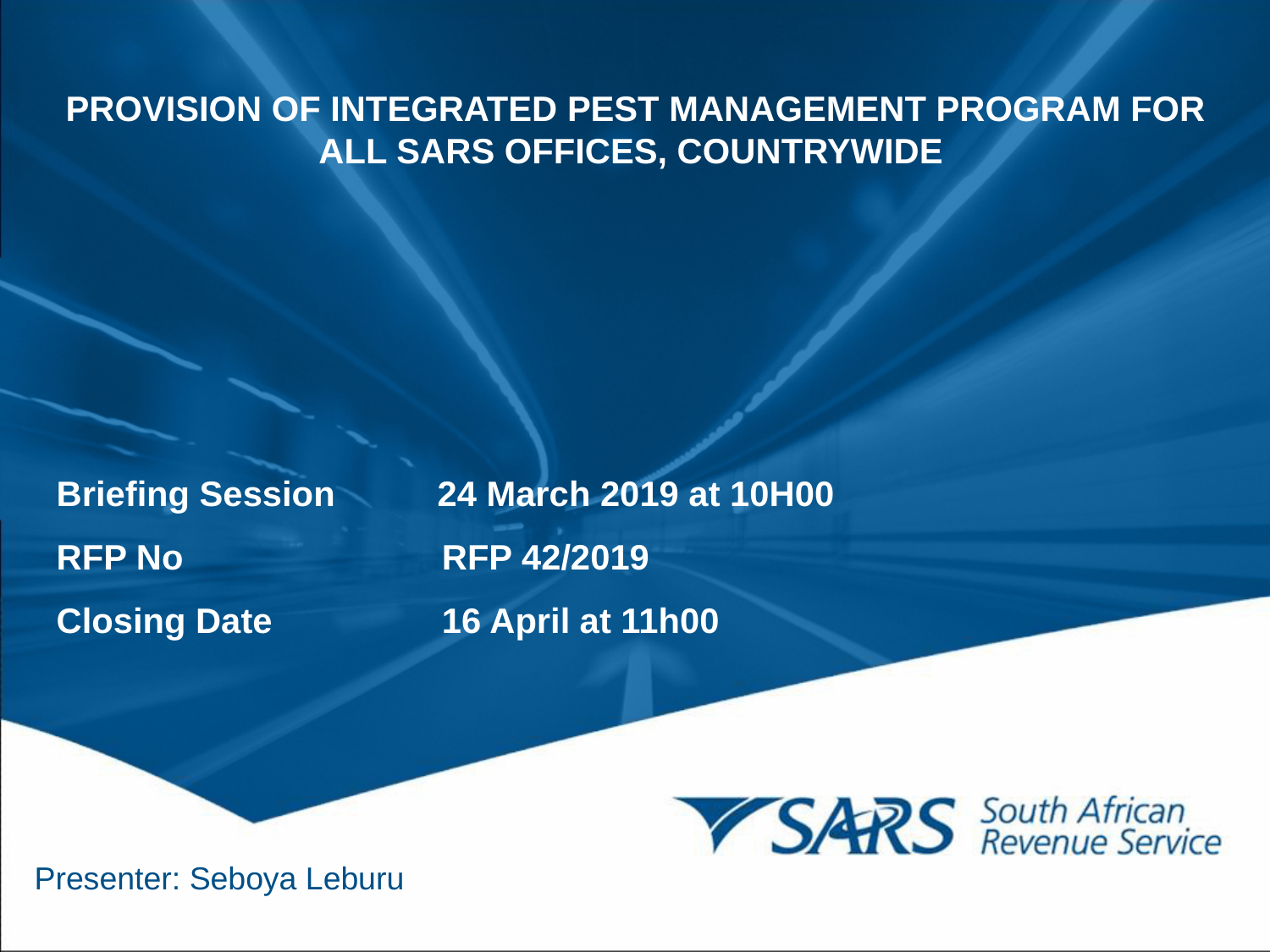

PROVISION OF INTEGRATED PEST MANAGEMENT PROGRAM FOR ALL SARS OFFICES, COUNTRYWIDE

Briefing Session	24 March 2019 at 10H00
RFP No 	RFP 42/2019
Closing Date      	16 April at 11h00
Presenter: Seboya Leburu